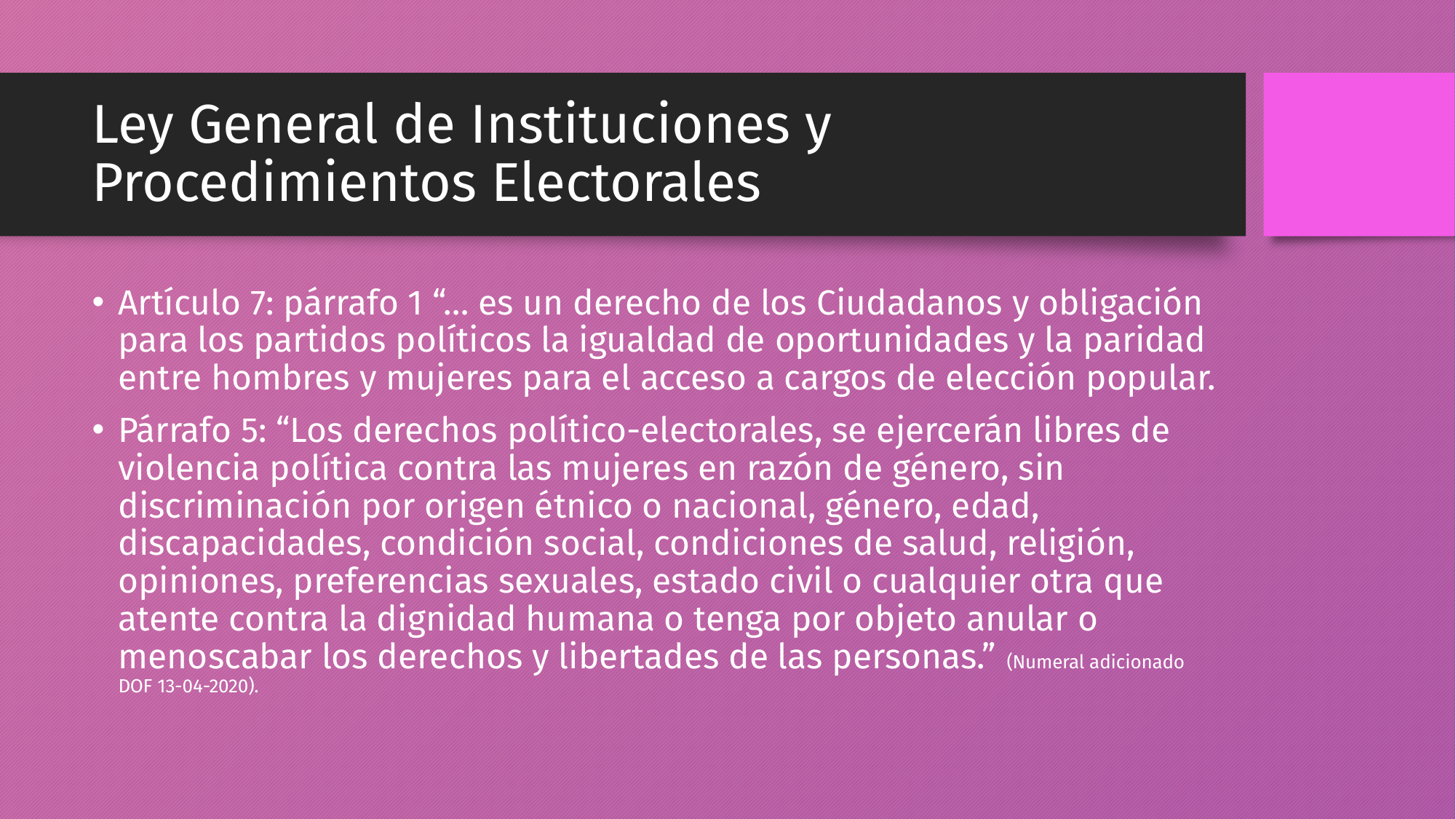

# Ley General de Instituciones y Procedimientos Electorales
Artículo 7: párrafo 1 “… es un derecho de los Ciudadanos y obligación para los partidos políticos la igualdad de oportunidades y la paridad entre hombres y mujeres para el acceso a cargos de elección popular.
Párrafo 5: “Los derechos político-electorales, se ejercerán libres de violencia política contra las mujeres en razón de género, sin discriminación por origen étnico o nacional, género, edad, discapacidades, condición social, condiciones de salud, religión, opiniones, preferencias sexuales, estado civil o cualquier otra que atente contra la dignidad humana o tenga por objeto anular o menoscabar los derechos y libertades de las personas.” (Numeral adicionado DOF 13-04-2020).